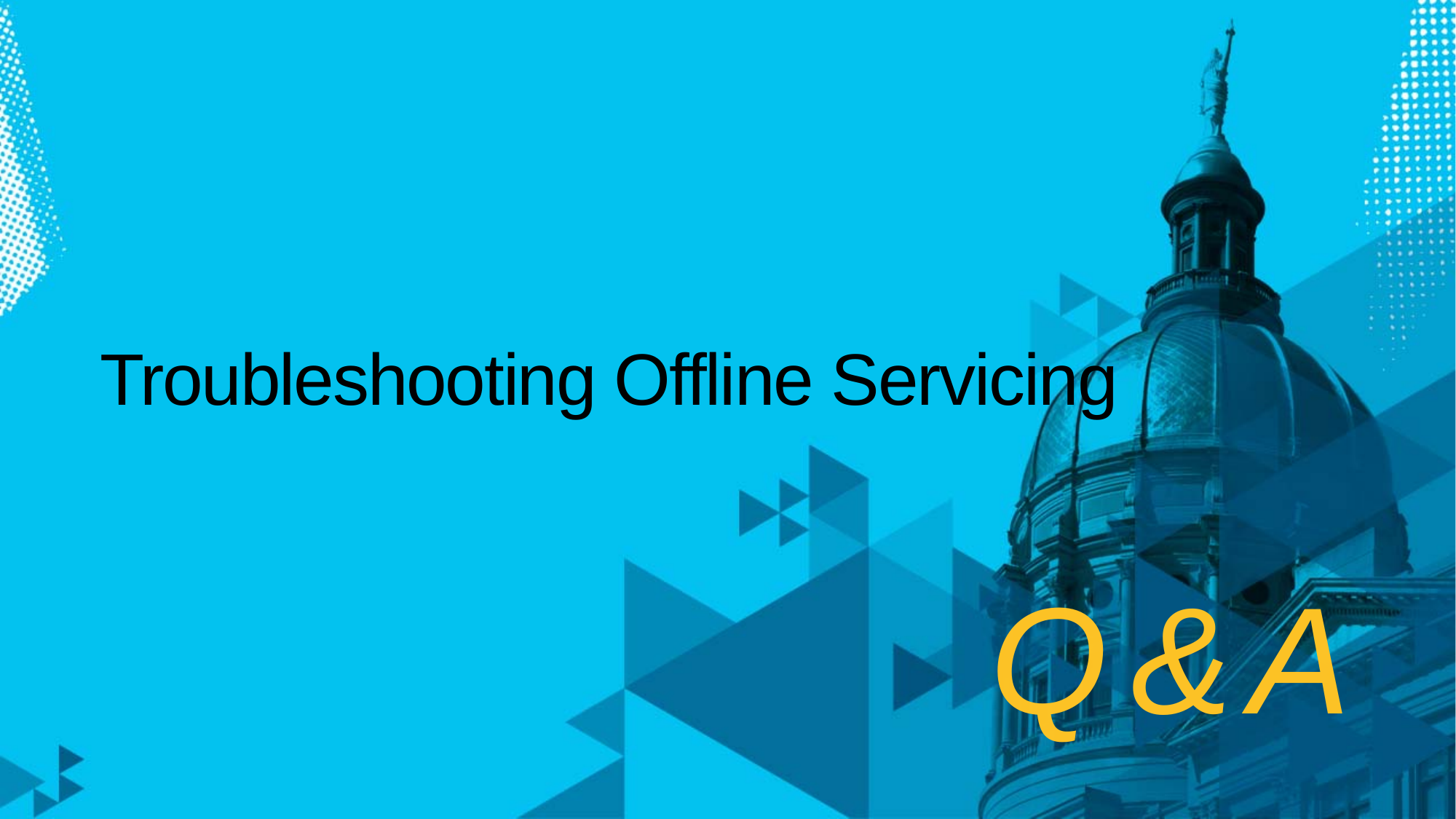

# Troubleshooting Offline Servicing

Q & A